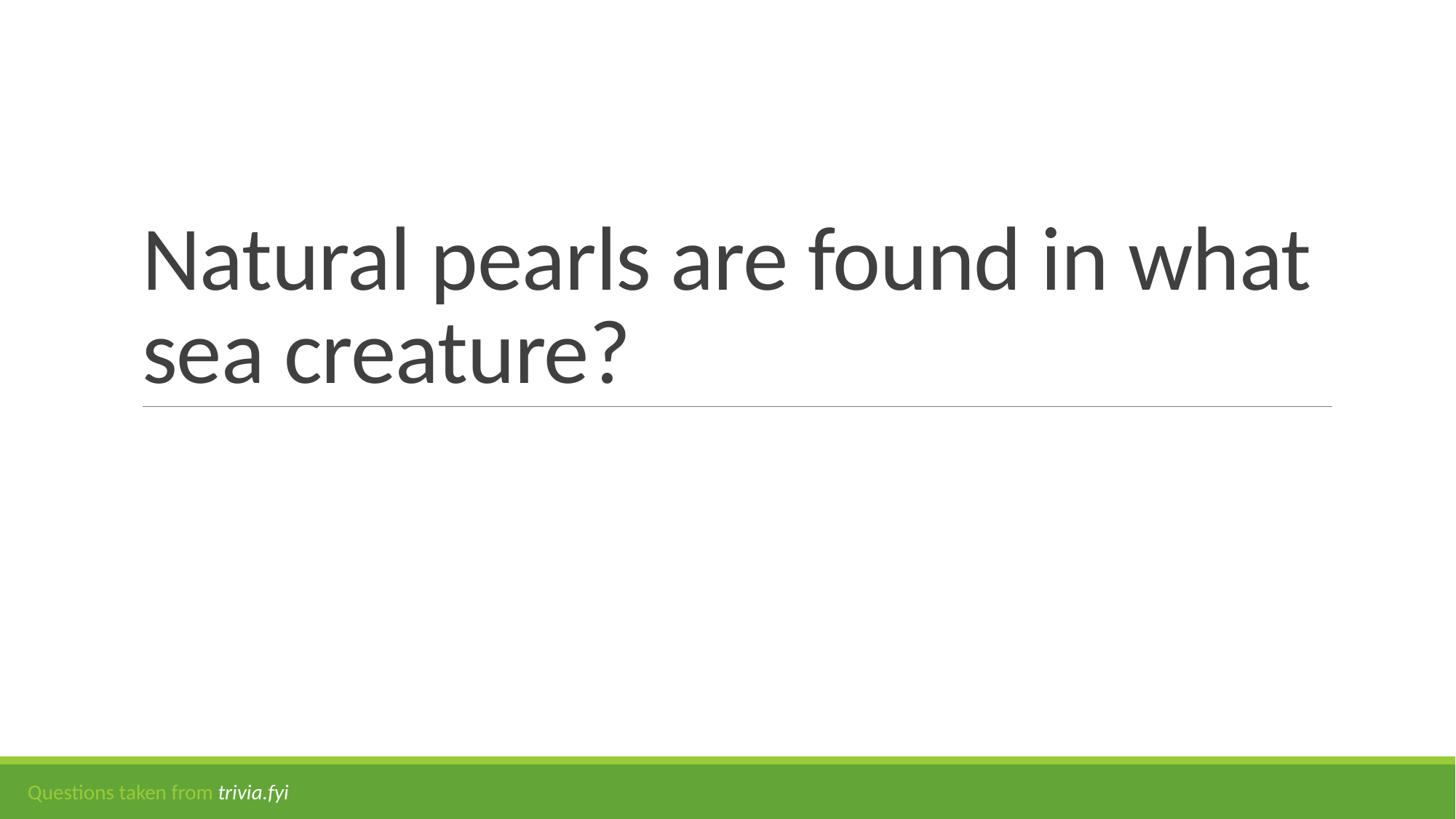

# Natural pearls are found in what sea creature?